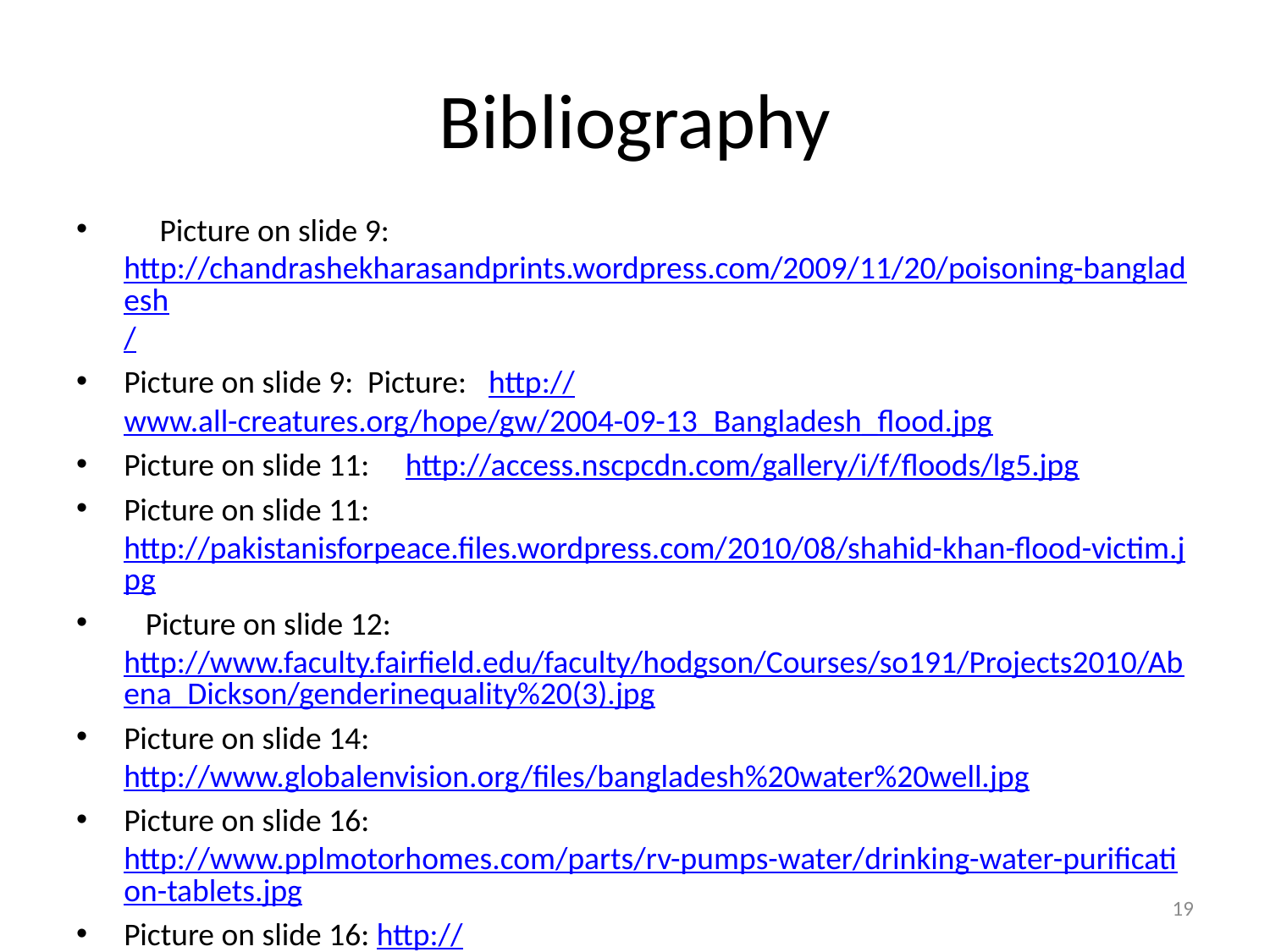

# Bibliography

     Picture on slide 9: http://chandrashekharasandprints.wordpress.com/2009/11/20/poisoning-bangladesh/
Picture on slide 9:  Picture:   http://www.all-creatures.org/hope/gw/2004-09-13_Bangladesh_flood.jpg
Picture on slide 11:     http://access.nscpcdn.com/gallery/i/f/floods/lg5.jpg
Picture on slide 11:   http://pakistanisforpeace.files.wordpress.com/2010/08/shahid-khan-flood-victim.jpg
   Picture on slide 12:   http://www.faculty.fairfield.edu/faculty/hodgson/Courses/so191/Projects2010/Abena_Dickson/genderinequality%20(3).jpg
Picture on slide 14:   http://www.globalenvision.org/files/bangladesh%20water%20well.jpg
Picture on slide 16:   http://www.pplmotorhomes.com/parts/rv-pumps-water/drinking-water-purification-tablets.jpg
Picture on slide 16: http://www.wunderground.com/hurricane/2007/shelter_bangladesh.jpg

19